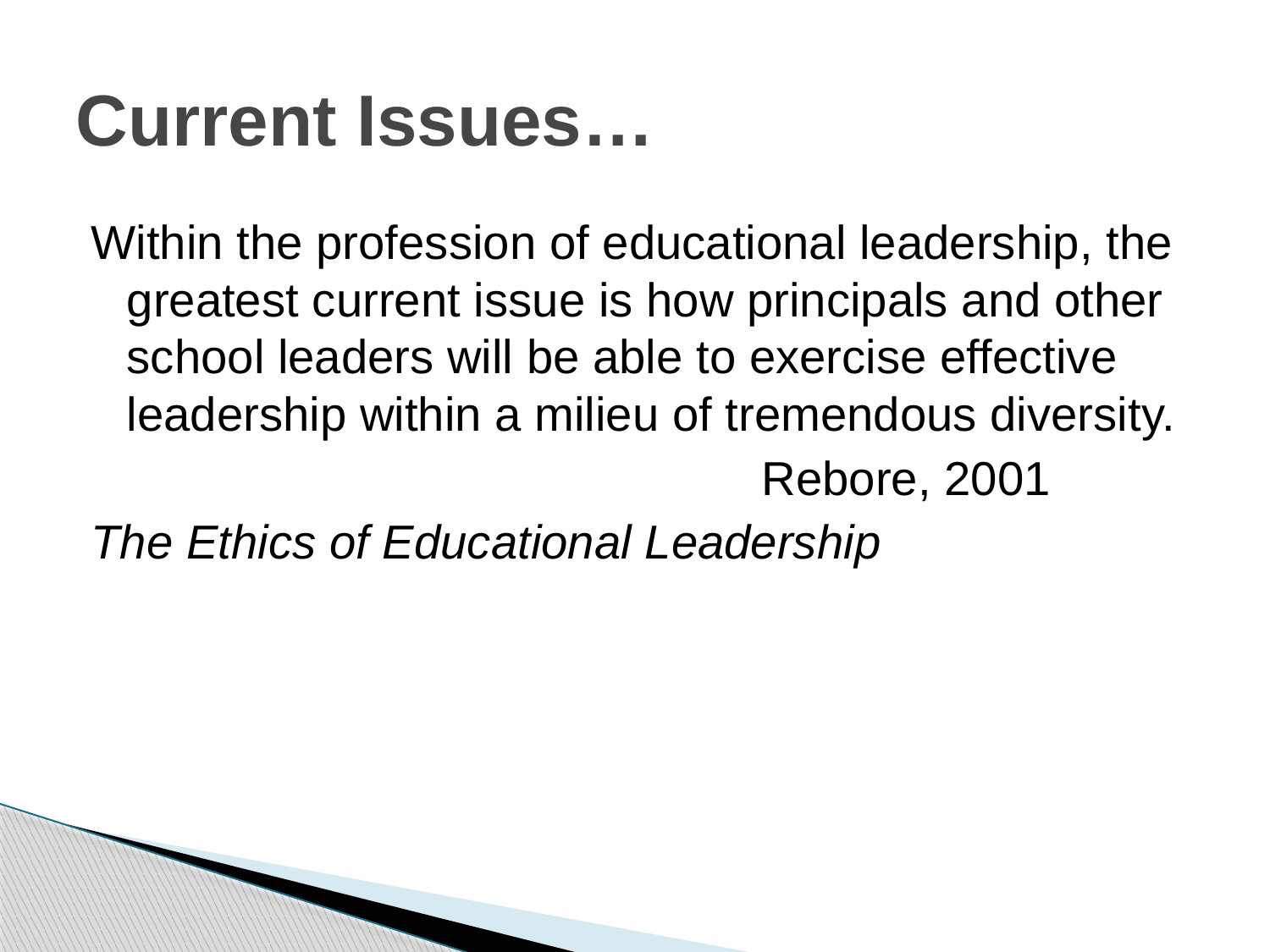

# Current Issues…
Within the profession of educational leadership, the greatest current issue is how principals and other school leaders will be able to exercise effective leadership within a milieu of tremendous diversity.
						Rebore, 2001
The Ethics of Educational Leadership